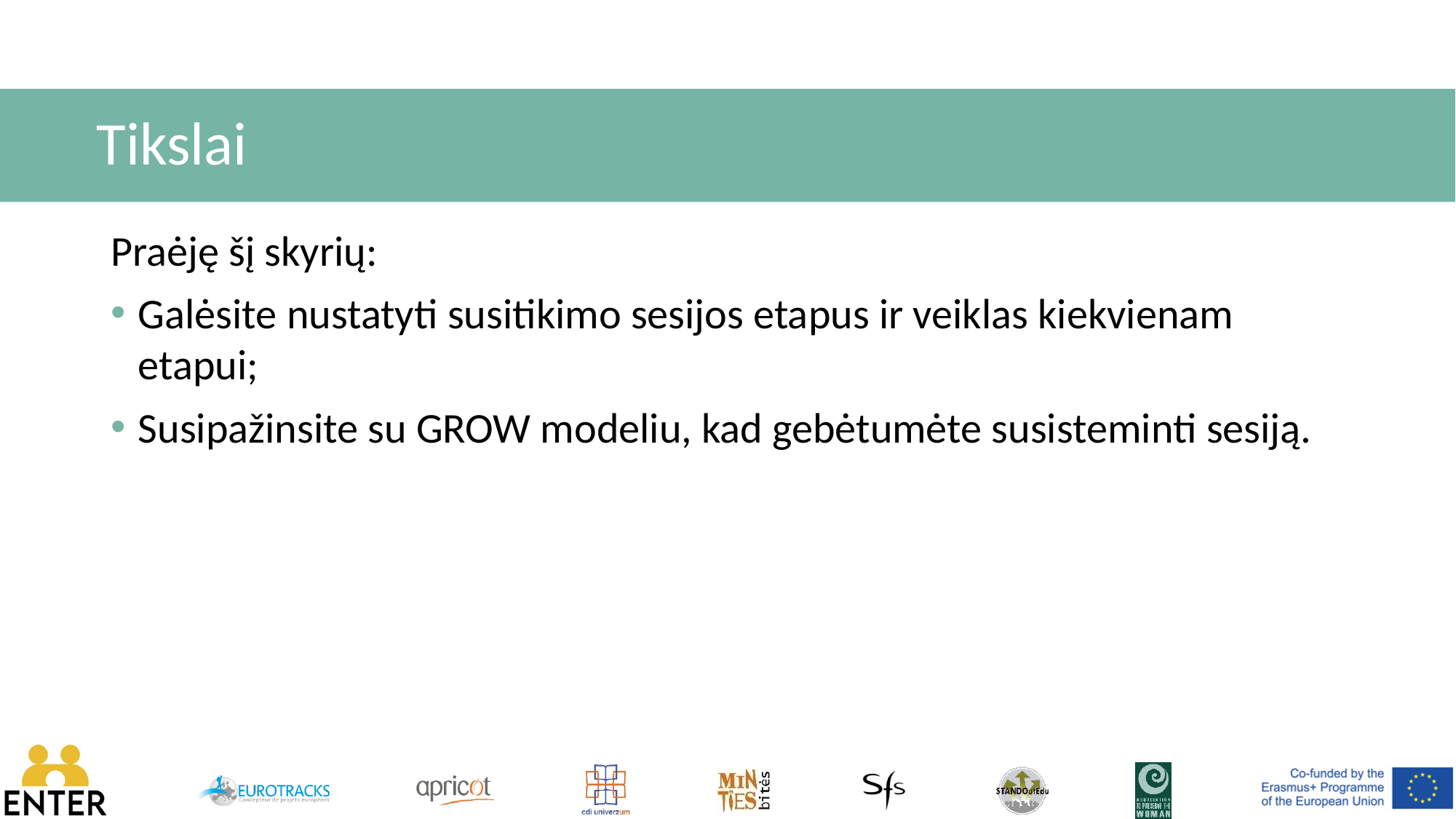

# Tikslai
Praėję šį skyrių:
Galėsite nustatyti susitikimo sesijos etapus ir veiklas kiekvienam etapui;
Susipažinsite su GROW modeliu, kad gebėtumėte susisteminti sesiją.